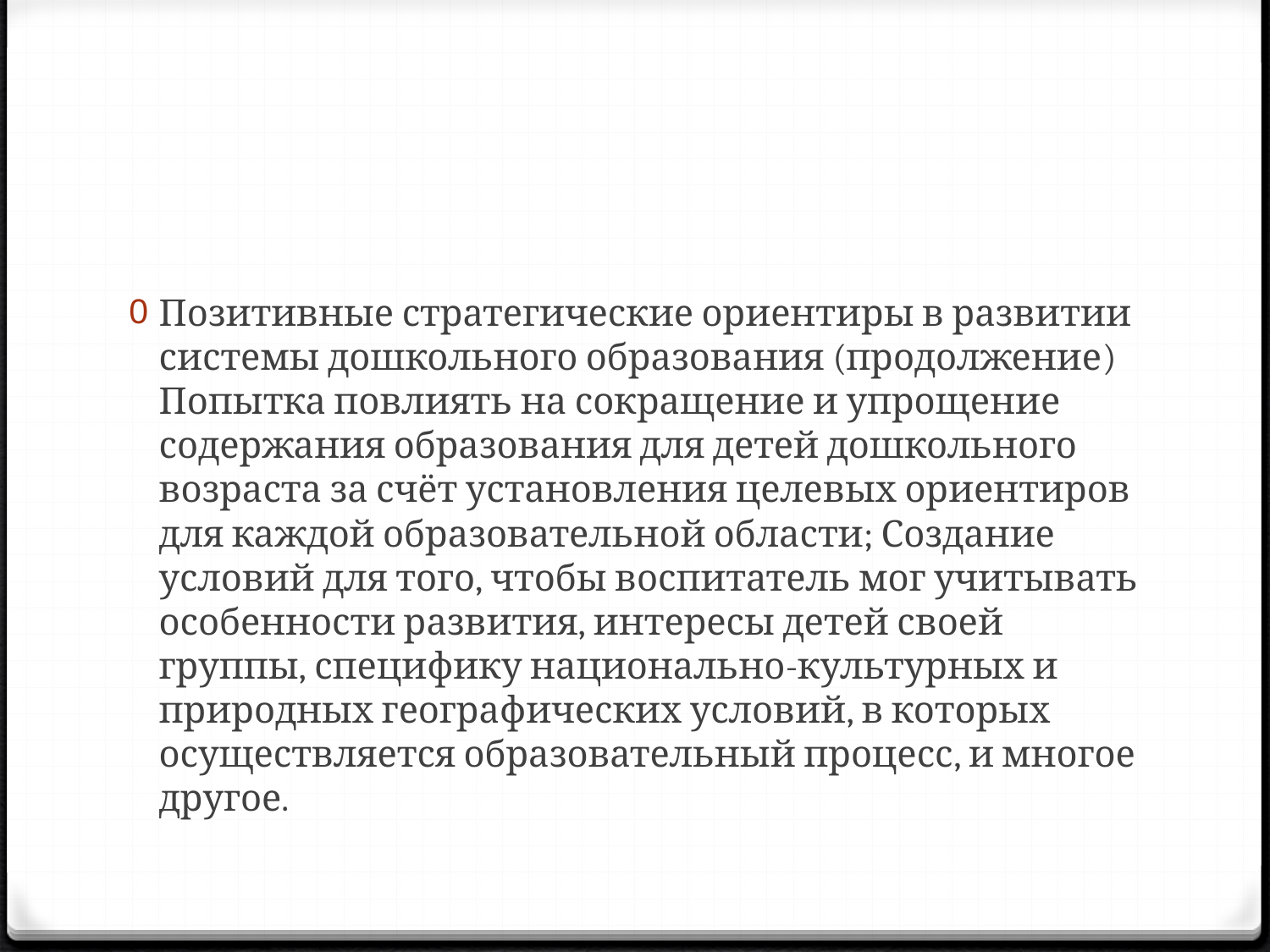

#
Позитивные стратегические ориентиры в развитии системы дошкольного образования (продолжение) Попытка повлиять на сокращение и упрощение содержания образования для детей дошкольного возраста за счёт установления целевых ориентиров для каждой образовательной области; Создание условий для того, чтобы воспитатель мог учитывать особенности развития, интересы детей своей группы, специфику национально-культурных и природных географических условий, в которых осуществляется образовательный процесс, и многое другое.